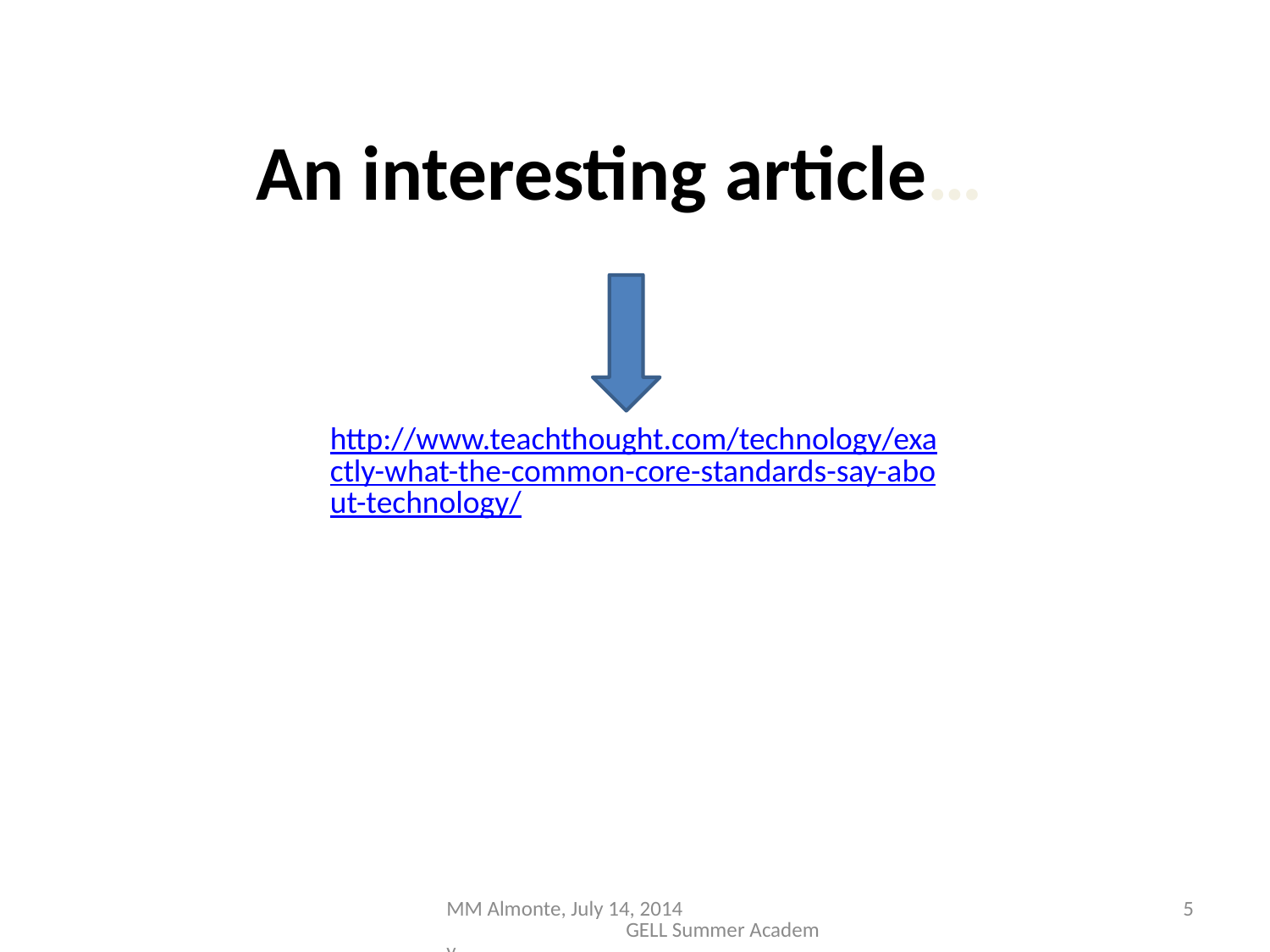

An interesting article…

http://www.teachthought.com/technology/exactly-what-the-common-core-standards-say-about-technology/
MM Almonte, July 14, 2014                                                                 GELL Summer Academy
5